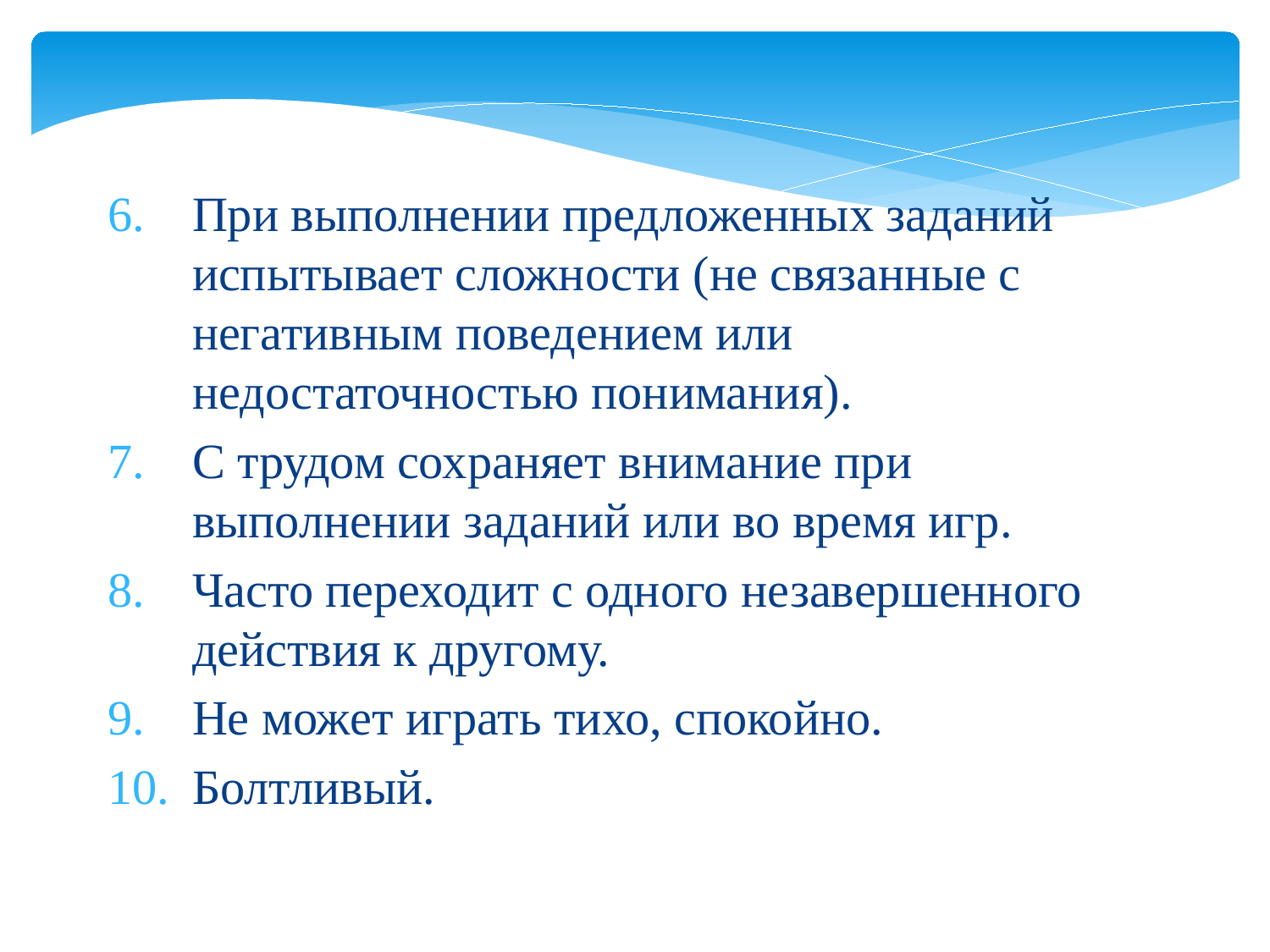

При выполнении предложенных заданий испытывает сложности (не связанные с негативным поведением или недостаточностью понимания).
С трудом сохраняет внимание при выполнении заданий или во время игр.
Часто переходит с одного незавершенного действия к другому.
Не может играть тихо, спокойно.
Болтливый.